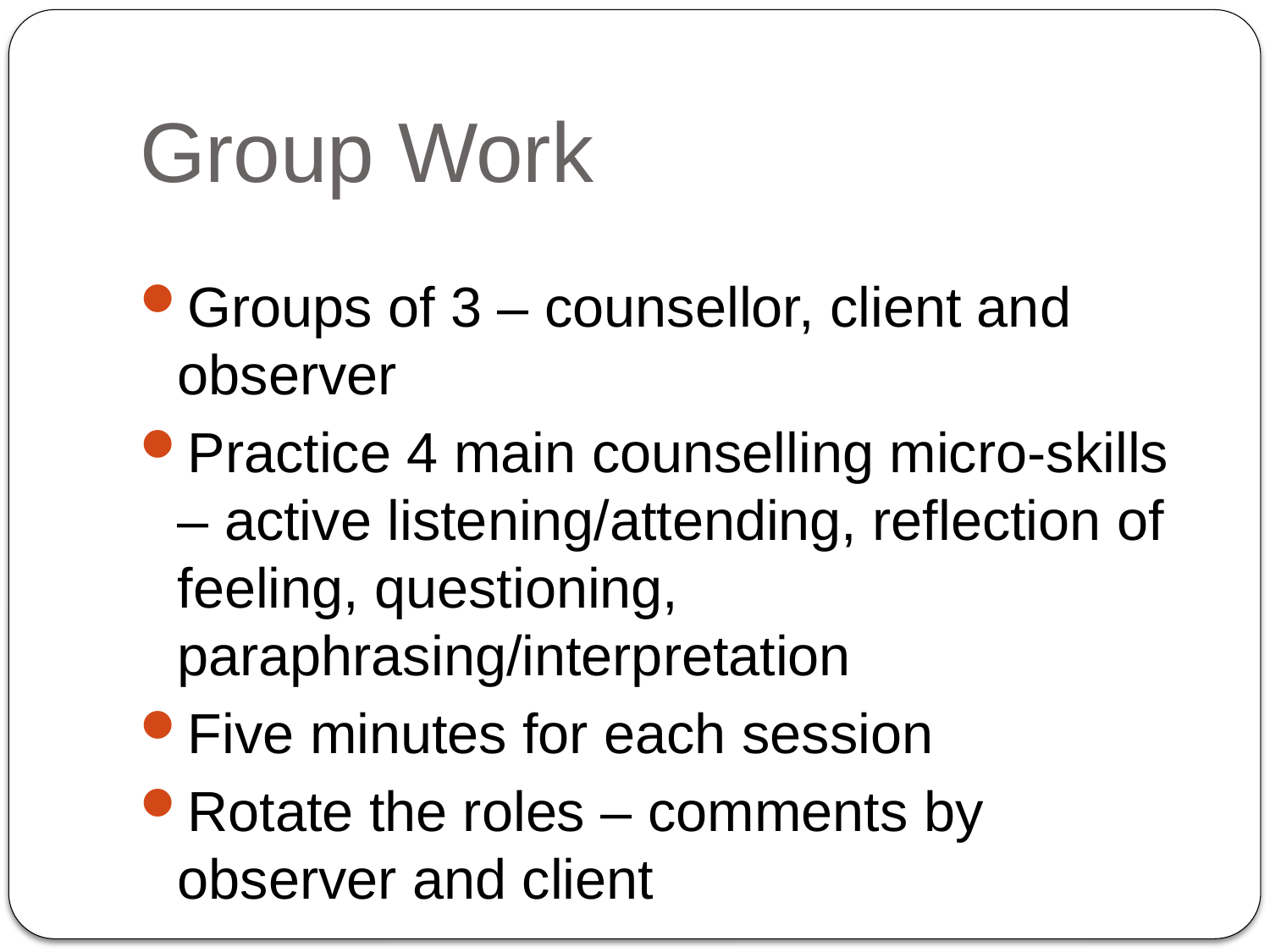

# Group Work
Groups of 3 – counsellor, client and observer
Practice 4 main counselling micro-skills – active listening/attending, reflection of feeling, questioning, paraphrasing/interpretation
Five minutes for each session
Rotate the roles – comments by observer and client